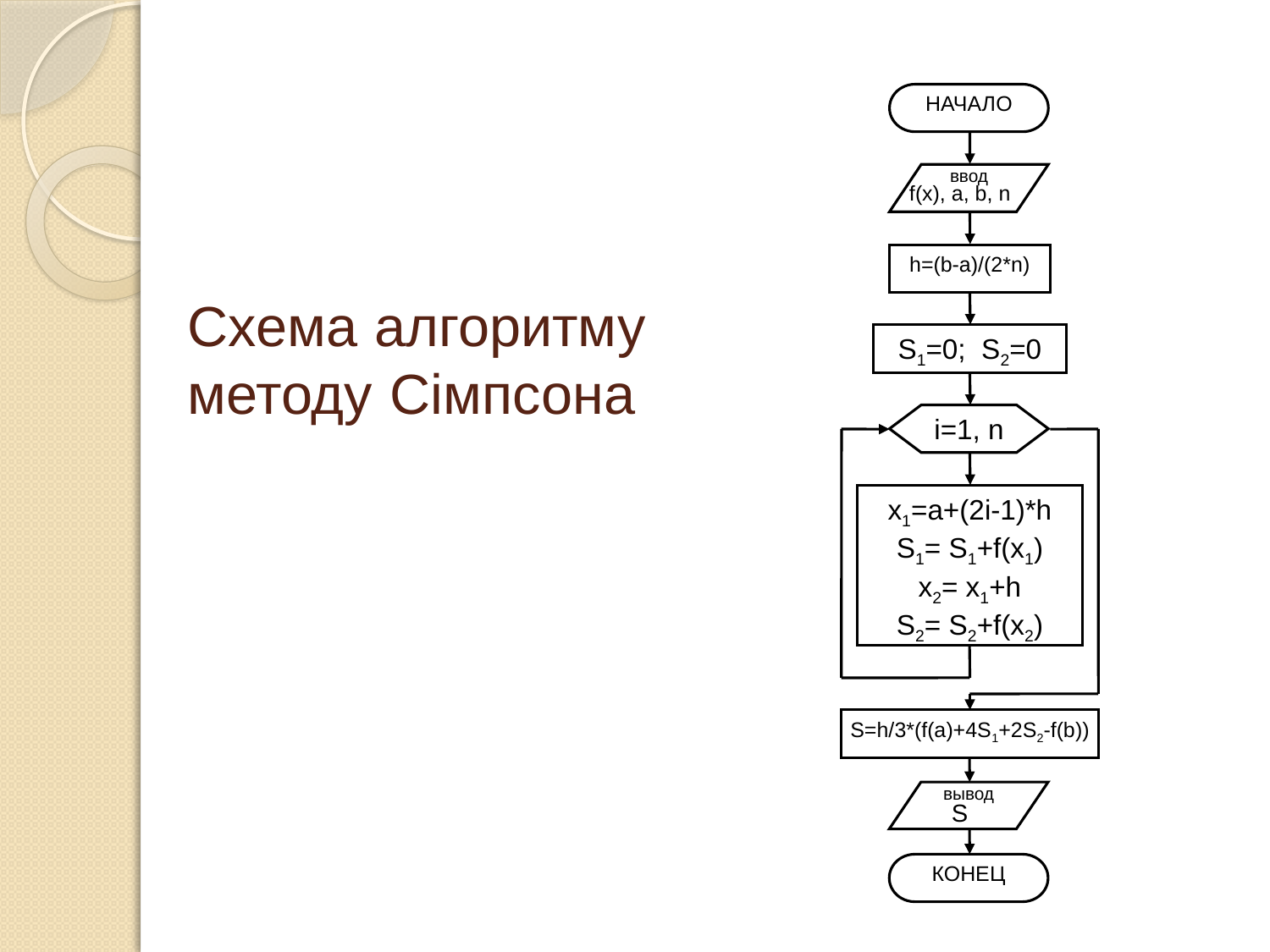

НАЧАЛО

ввод
f(x), a, b, n

h=(b-a)/(2*n)

S1=0;  S2=0

i=1, n

x1=a+(2i-1)*h
S1= S1+f(x1)
x2= x1+h
S2= S2+f(x2)

S=h/3*(f(a)+4S1+2S2-f(b))

вывод
S

КОНЕЦ
# Схема алгоритму методу Сімпсона